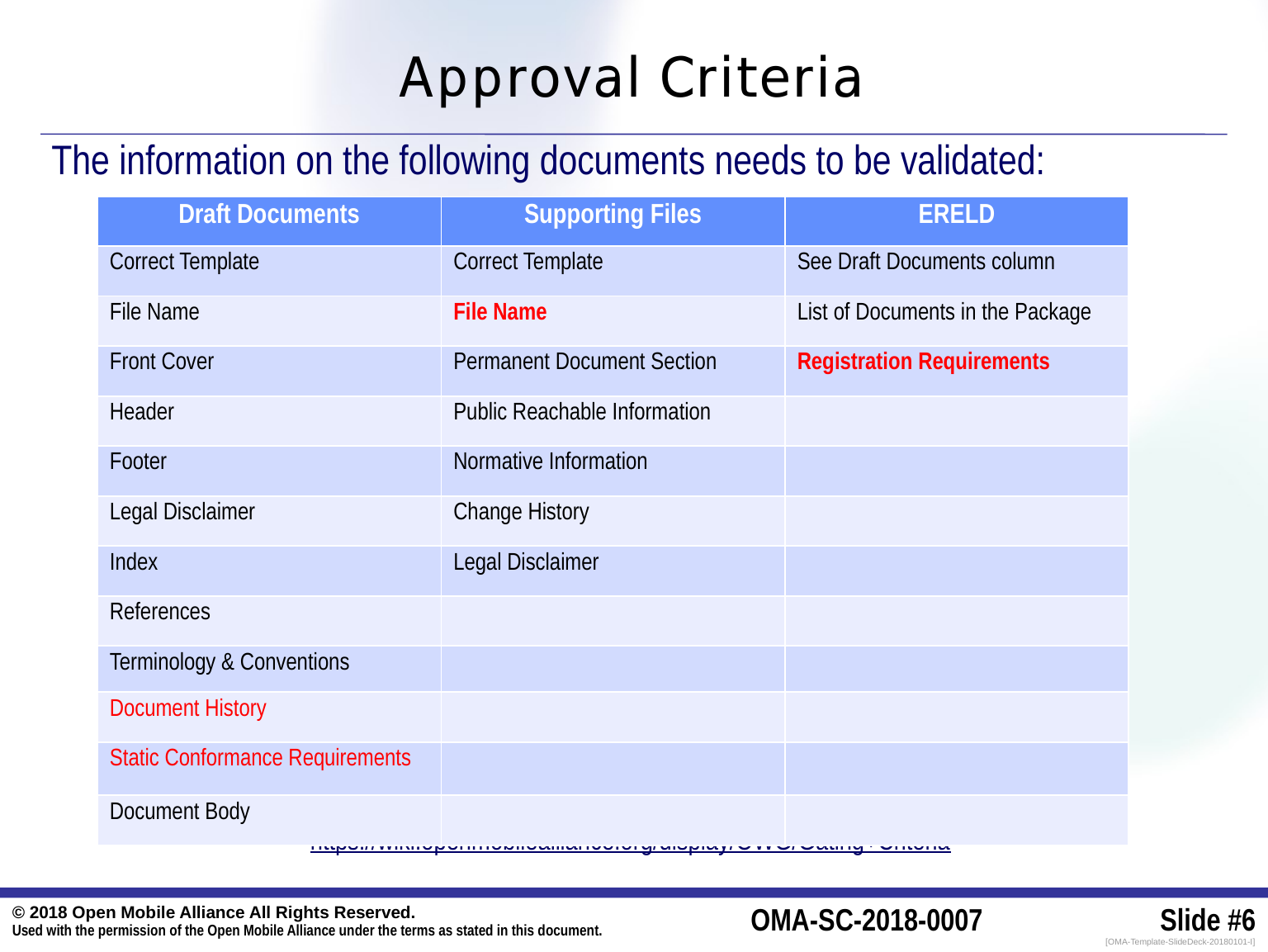

# Approval Criteria
The information on the following documents needs to be validated:

https://wiki.openmobilealliance.org/display/OWG/Gating+Criteria
| Draft Documents | Supporting Files | ERELD |
| --- | --- | --- |
| Correct Template | Correct Template | See Draft Documents column |
| File Name | File Name | List of Documents in the Package |
| Front Cover | Permanent Document Section | Registration Requirements |
| Header | Public Reachable Information |  |
| Footer | Normative Information |  |
| Legal Disclaimer | Change History |  |
| Index | Legal Disclaimer |  |
| References |  |  |
| Terminology & Conventions |  |  |
| Document History |  |  |
| Static Conformance Requirements |  |  |
| Document Body |  |  |